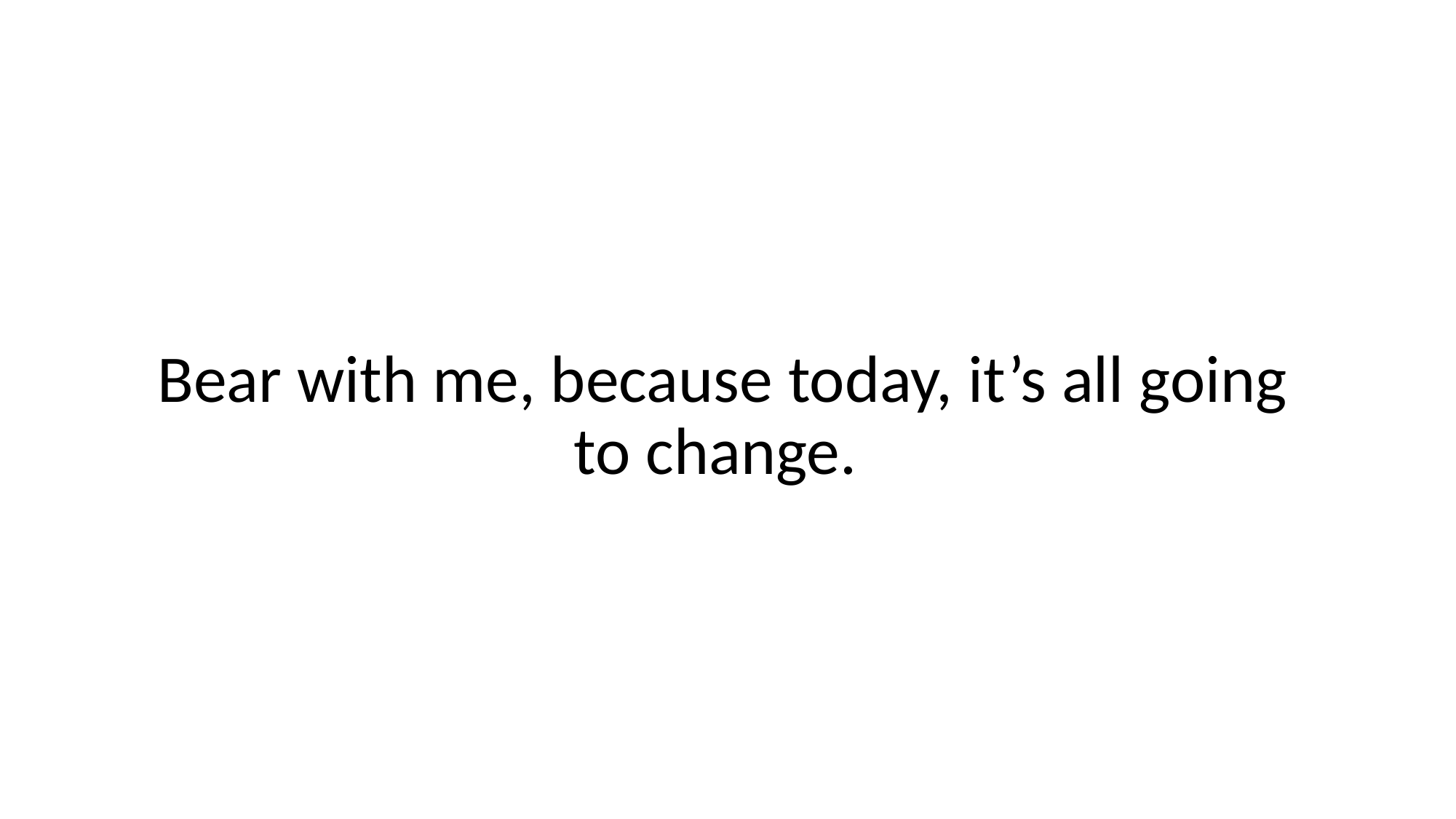

Bear with me, because today, it’s all going to change.